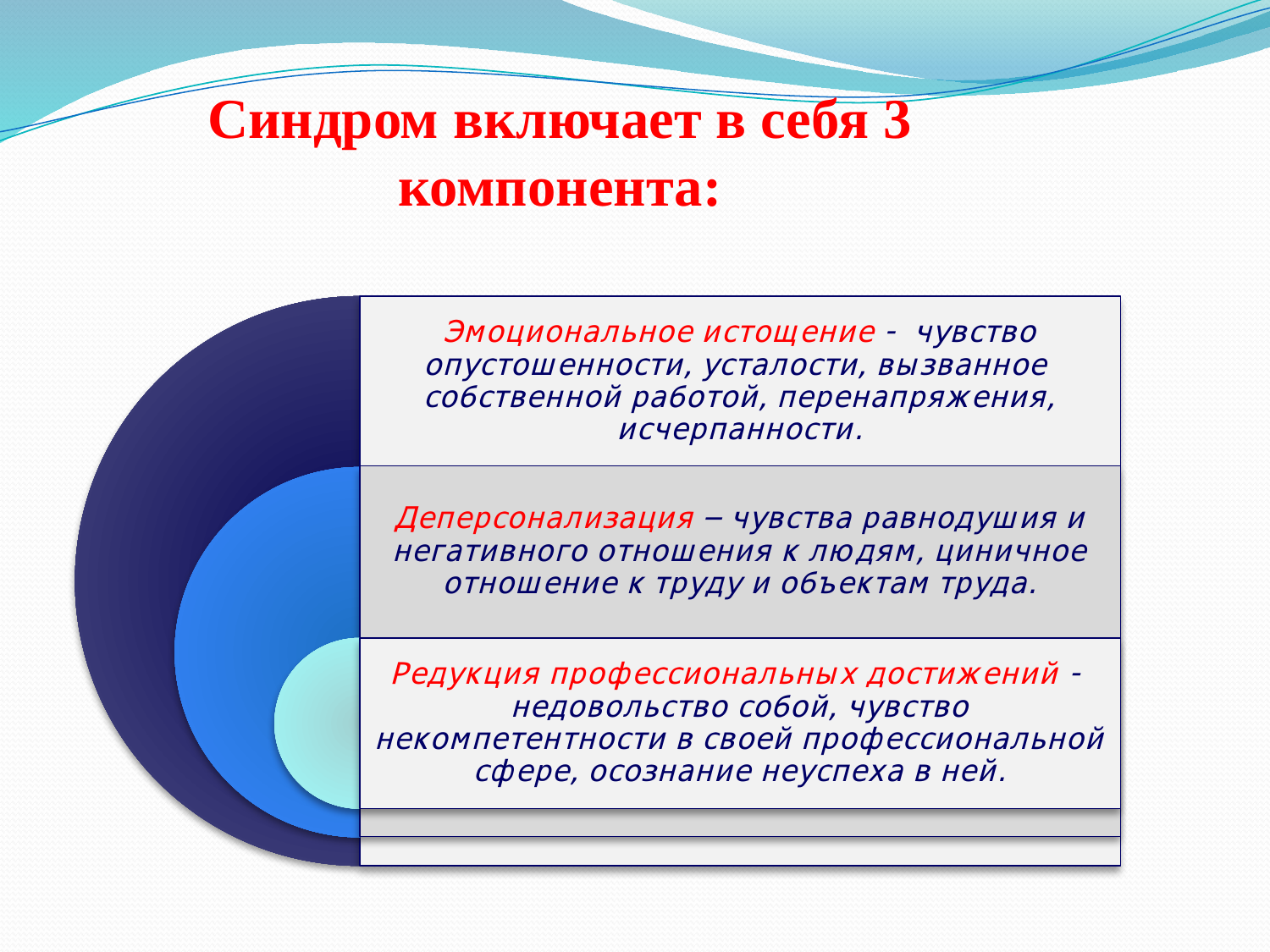

Синдром включает в себя 3 компонента:
Эмоциональное истощение -  чувство опустошенности, усталости, вызванное  собственной работой, перенапряжения, исчерпанности.
Деперсонализация – чувства равнодушия и негативного отношения к людям, циничное отношение к труду и объектам труда.
Редукция профессиональных достижений -  недовольство собой, чувство некомпетентности в своей профессиональной сфере, осознание неуспеха в ней.